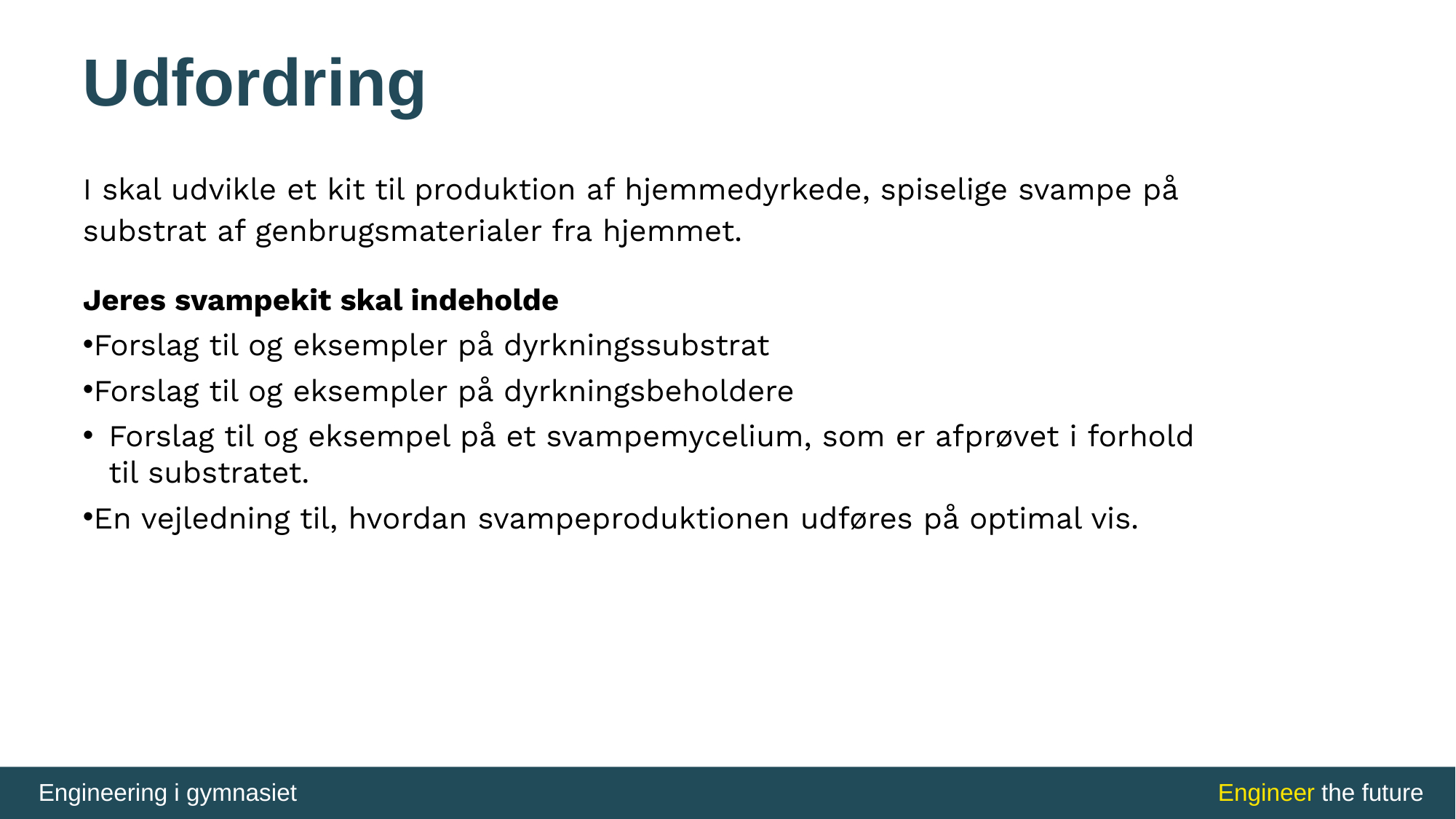

# Udfordring
I skal udvikle et kit til produktion af hjemmedyrkede, spiselige svampe på substrat af genbrugsmaterialer fra hjemmet.
Jeres svampekit skal indeholde
Forslag til og eksempler på dyrkningssubstrat
Forslag til og eksempler på dyrkningsbeholdere
Forslag til og eksempel på et svampemycelium, som er afprøvet i forhold til substratet.
En vejledning til, hvordan svampeproduktionen udføres på optimal vis.